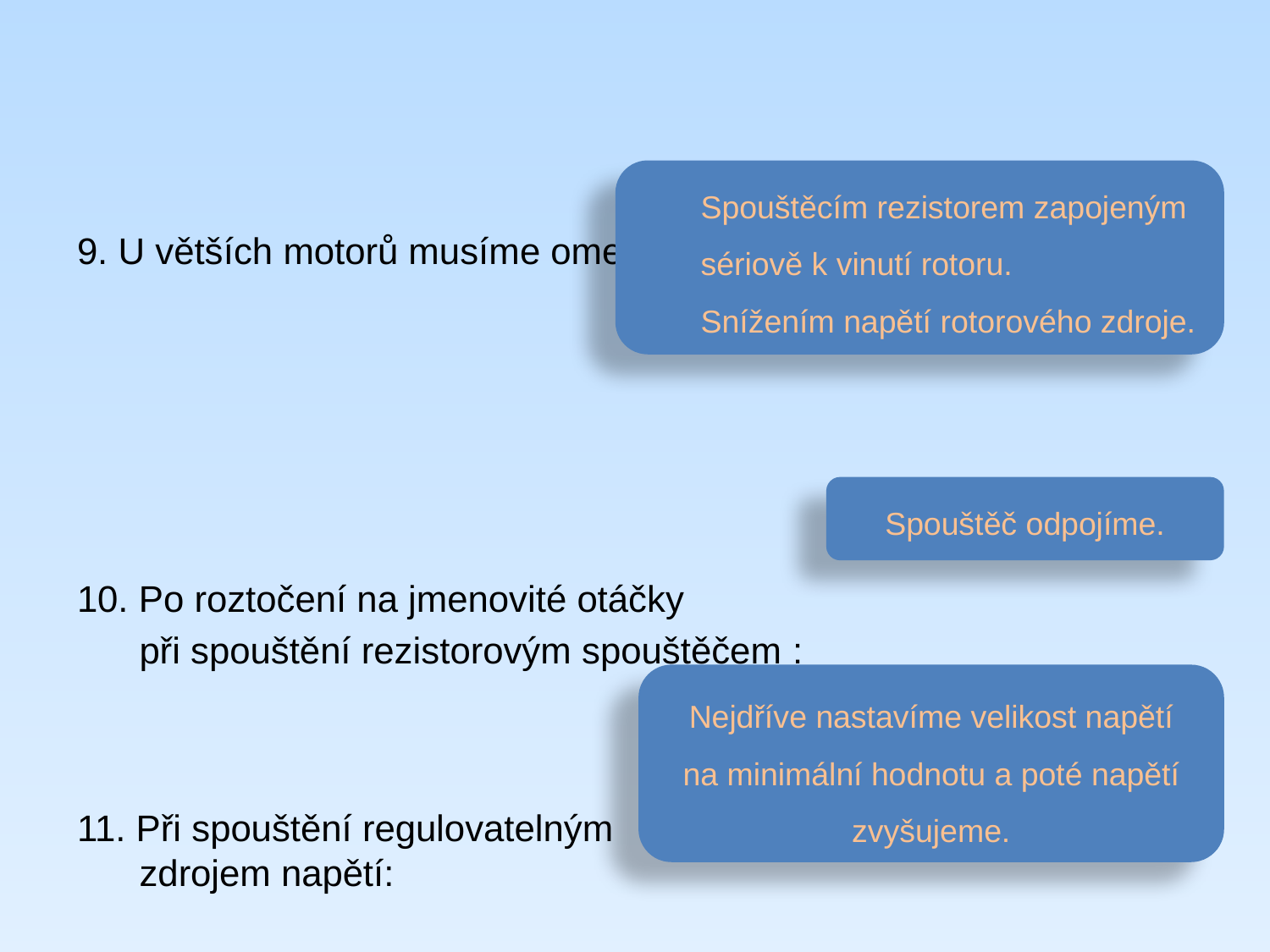

Spouštěcím rezistorem zapojeným sériově k vinutí rotoru.
Snížením napětí rotorového zdroje.

9. U větších motorů musíme omezit velikost záběrného proudu:

10. Po roztočení na jmenovité otáčky
      při spouštění rezistorovým spouštěčem :

11. Při spouštění regulovatelným
      zdrojem napětí:

Spouštěč odpojíme.
Nejdříve nastavíme velikost napětí na minimální hodnotu a poté napětí zvyšujeme.